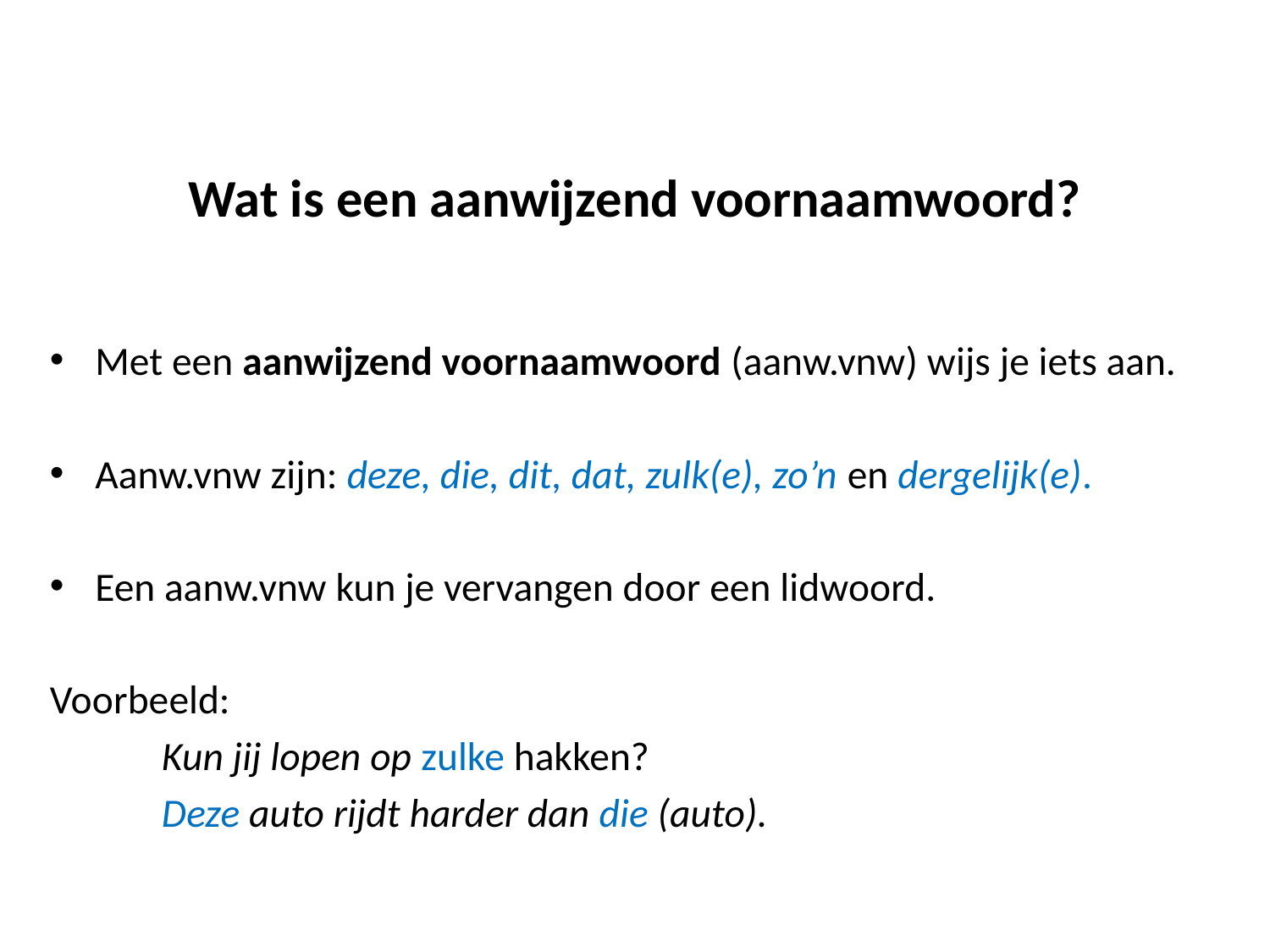

# Wat is een aanwijzend voornaamwoord?

Met een aanwijzend voornaamwoord (aanw.vnw) wijs je iets aan.

Aanw.vnw zijn: deze, die, dit, dat, zulk(e), zo’n en dergelijk(e).

Een aanw.vnw kun je vervangen door een lidwoord.

Voorbeeld:
	Kun jij lopen op zulke hakken?
	Deze auto rijdt harder dan die (auto).